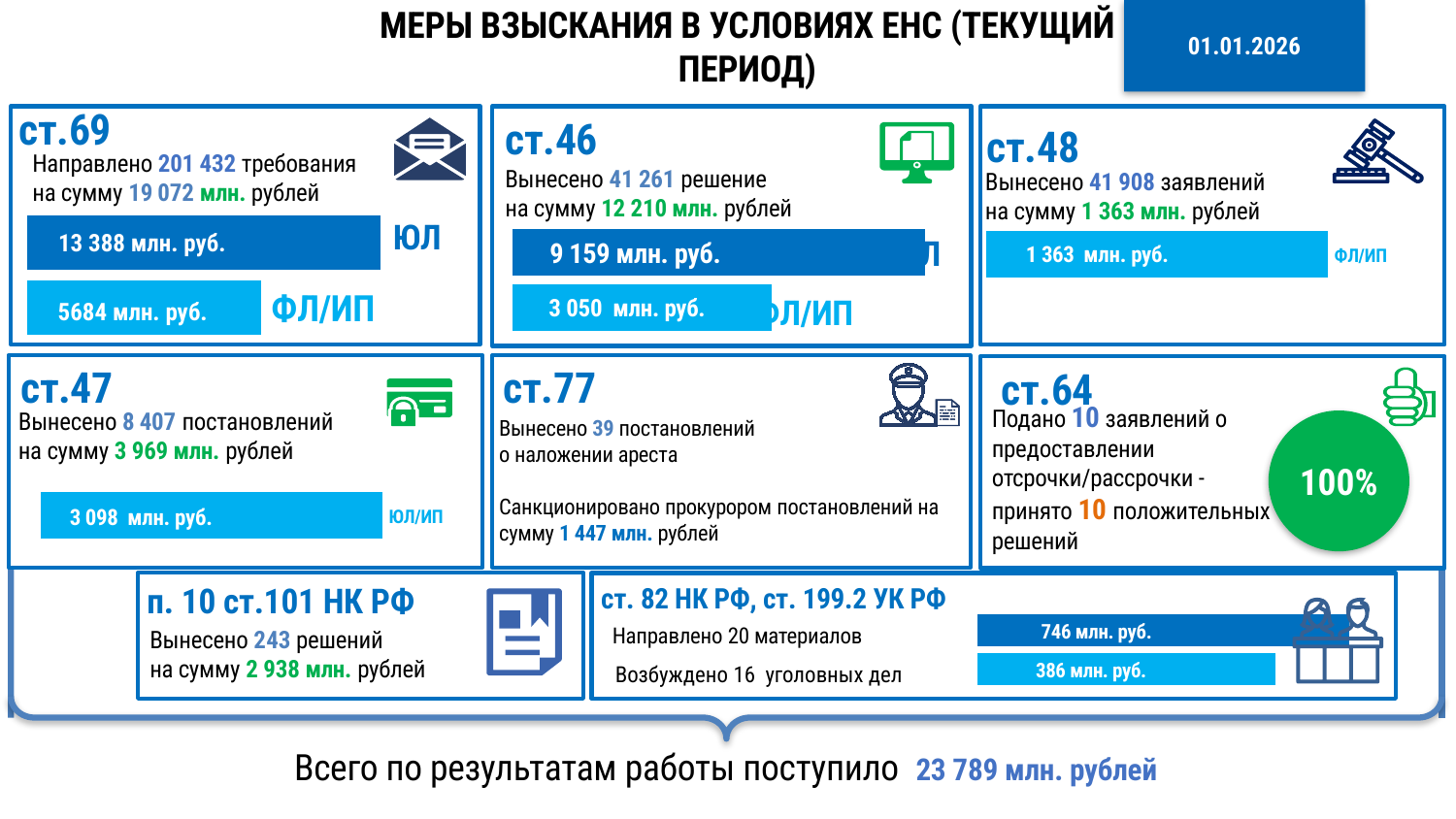

МЕРЫ ВЗЫСКАНИЯ В УСЛОВИЯХ ЕНС (ТЕКУЩИЙ ПЕРИОД)
01.01.2026

ст.69
ст.46

ст.48

Направлено 201 432 требования
на сумму 19 072 млн. рублей
Вынесено 41 261 решение
на сумму 12 210 млн. рублей
Вынесено 41 908 заявлений
на сумму 1 363 млн. рублей

### Chart

| Category | Ряд 1 |
|---|---|
| фл  | 7293.0 |
| юл | 11037.0 |
13 388 млн. руб.
5684 млн. руб.
ЮЛ
ФЛ/ИП

### Chart

| Category | Ряд 1 |
|---|---|
| фл | 2542.0 |
| юл | 4045.0 |
9 159 млн. руб.
ФЛ/ИП
3 050  млн. руб.

### Chart

| Category | Ряд 1 |
|---|---|
| фл | 542.0 |
1 363  млн. руб.
ФЛ/ИП
5 млн. руб.
ЮЛ
542 млн.
ст.77

ст.47
ст.64

Подано 10 заявлений о предоставлении отсрочки/рассрочки -  принято 10 положительных решений

Вынесено 8 407 постановлений
на сумму 3 969 млн. рублей

100%
Вынесено 39 постановлений
о наложении ареста

Санкционировано прокурором постановлений на сумму 1 447 млн. рублей

### Chart

| Category | Ряд 1 |
|---|---|
| фл | 542.0 |
3 978 млн. руб.
3 098  млн. руб.
ЮЛ/ИП
ст. 82 НК РФ, ст. 199.2 УК РФ

п. 10 ст.101 НК РФ

Направлено 20 материалов
Возбуждено 16  уголовных дел

### Chart

| Category | Ряд 1 |
|---|---|
| возбуждено | 12.0 |
| направлено | 15.0 |

Вынесено 243 решений
на сумму 2 938 млн. рублей
746 млн. руб.
386 млн. руб.
Всего по результатам работы поступило  23 789 млн. рублей